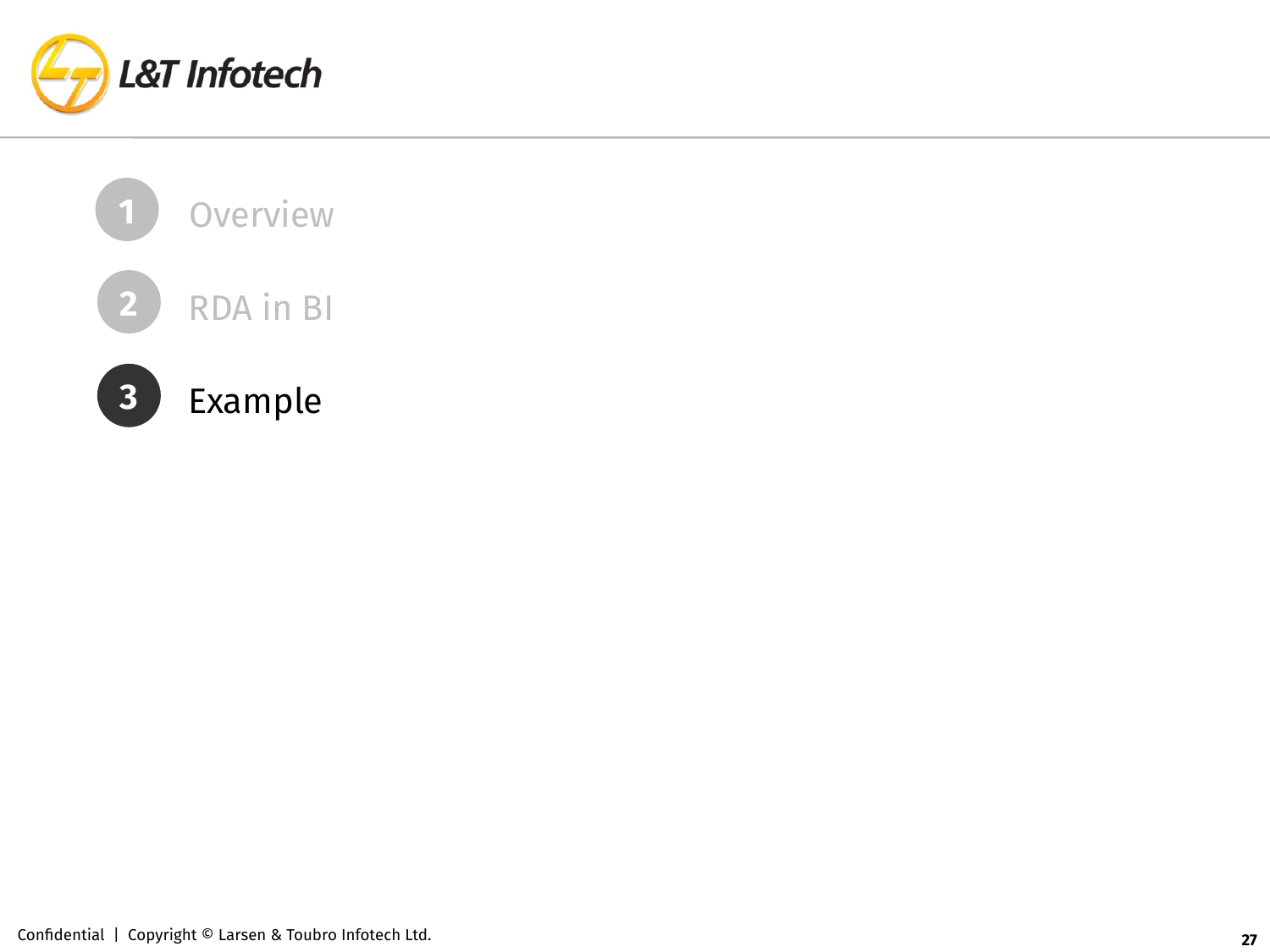

1
Overview
2
RDA in BI
3
Example
Confidential  |  Copyright © Larsen & Toubro Infotech Ltd.
27